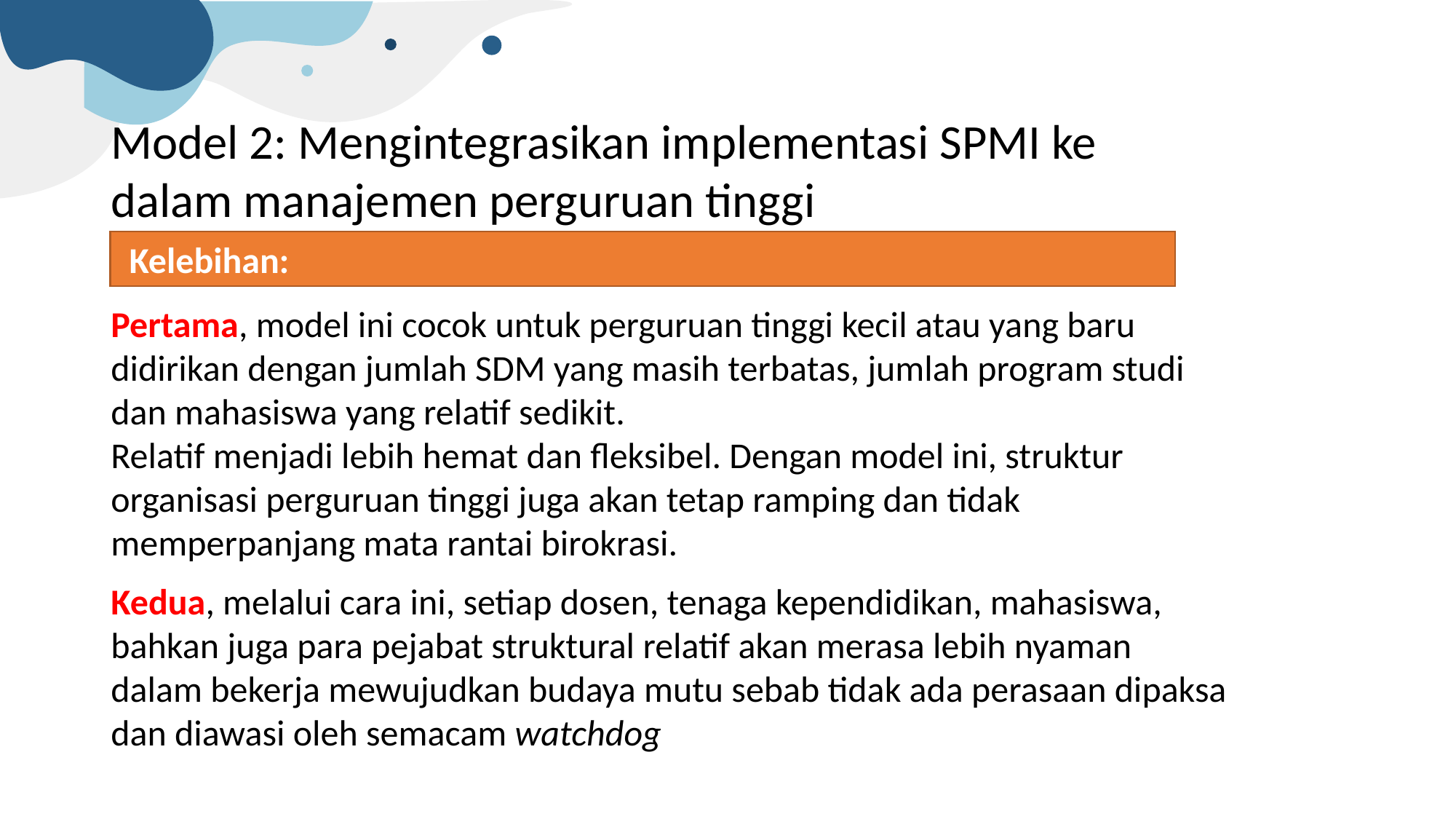

# Model 2: Mengintegrasikan implementasi SPMI ke dalam manajemen perguruan tinggi
 Kelebihan:
Pertama, model ini cocok untuk perguruan tinggi kecil atau yang baru didirikan dengan jumlah SDM yang masih terbatas, jumlah program studi dan mahasiswa yang relatif sedikit.
Relatif menjadi lebih hemat dan ﬂeksibel. Dengan model ini, struktur organisasi perguruan tinggi juga akan tetap ramping dan tidak memperpanjang mata rantai birokrasi.
Kedua, melalui cara ini, setiap dosen, tenaga kependidikan, mahasiswa, bahkan juga para pejabat struktural relatif akan merasa lebih nyaman dalam bekerja mewujudkan budaya mutu sebab tidak ada perasaan dipaksa dan diawasi oleh semacam watchdog